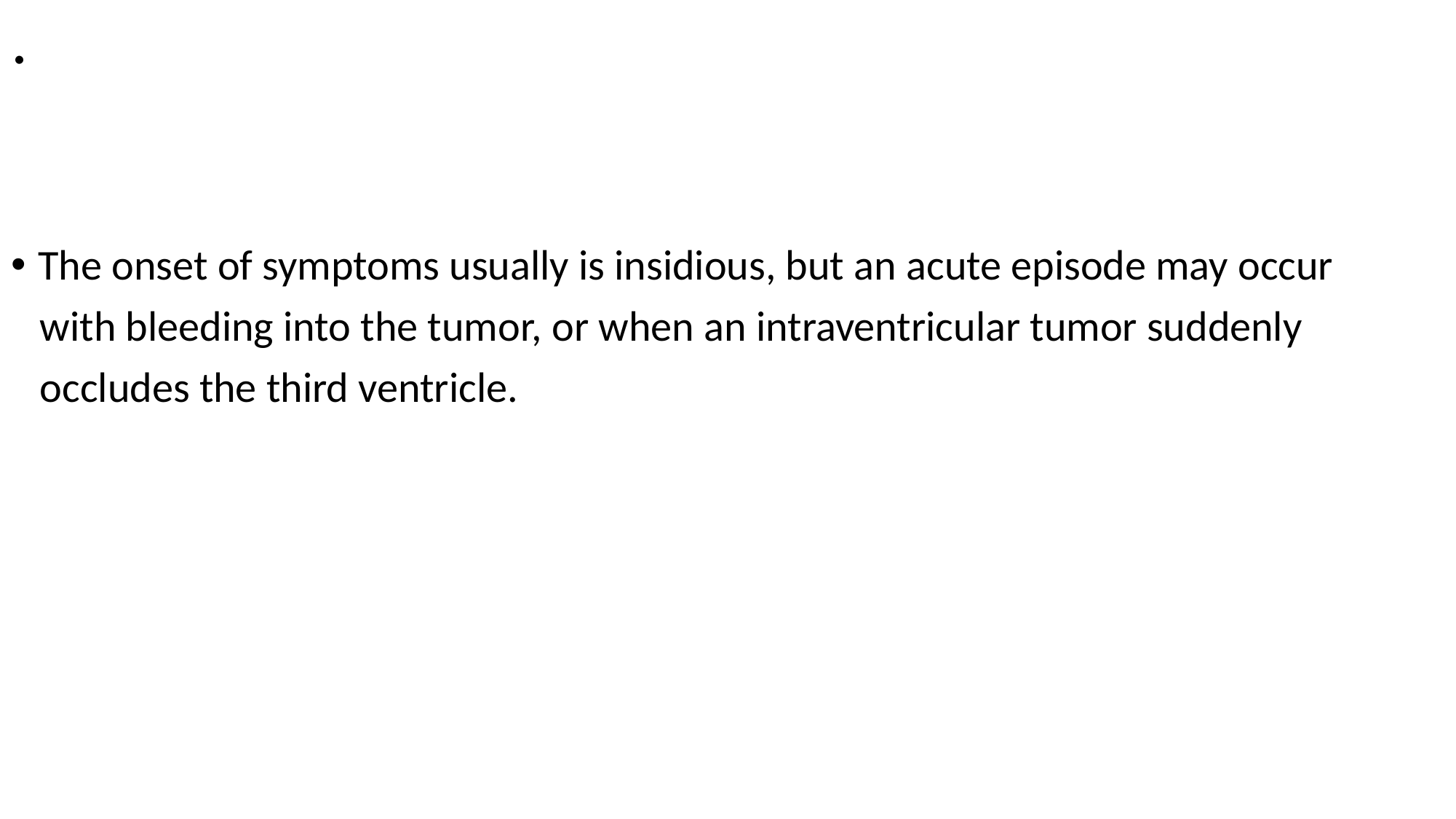

# .

The onset of symptoms usually is insidious, but an acute episode may occur
   with bleeding into the tumor, or when an intraventricular tumor suddenly
   occludes the third ventricle.